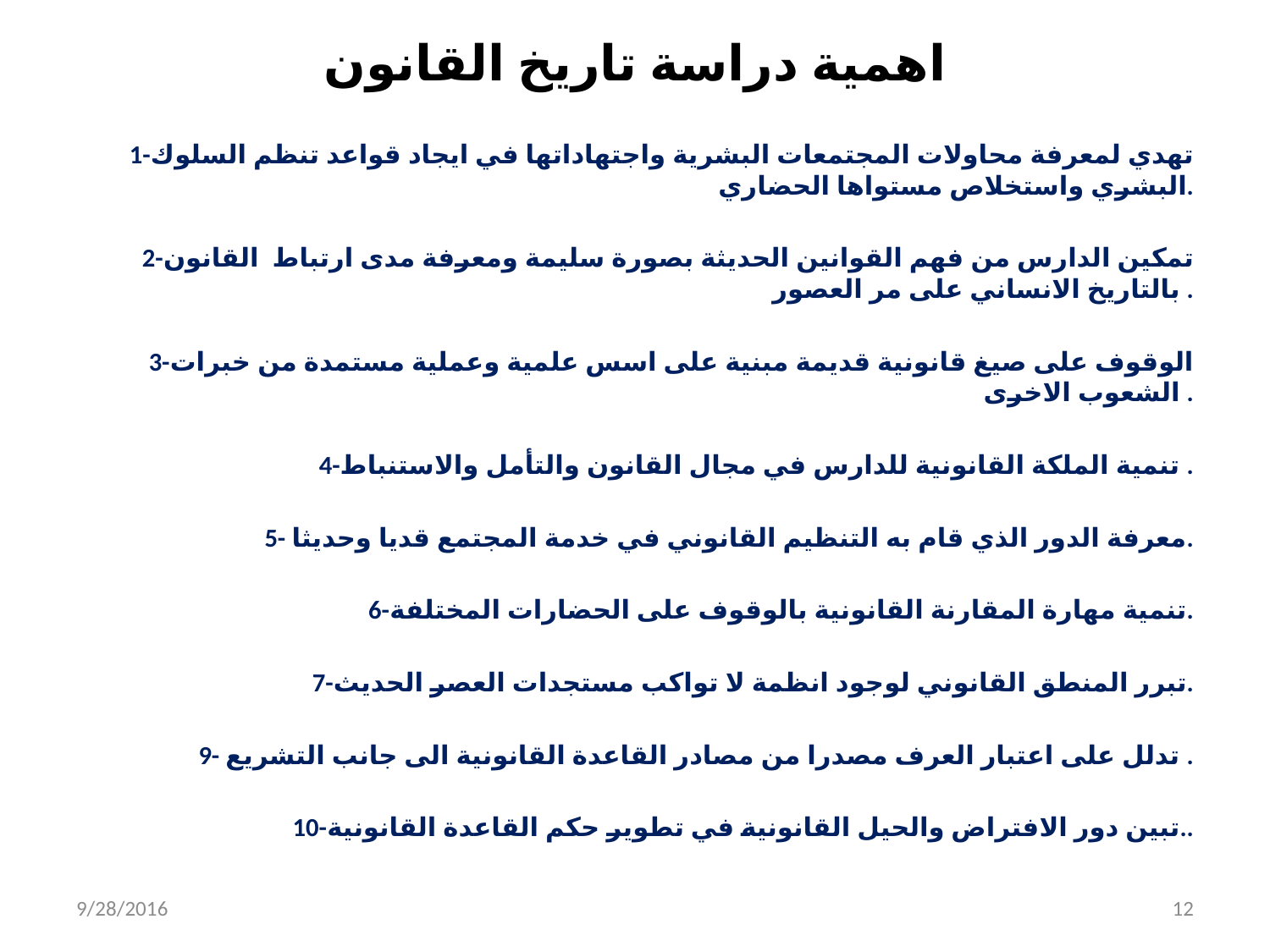

# اهمية دراسة تاريخ القانون

1-تهدي لمعرفة محاولات المجتمعات البشرية واجتهاداتها في ايجاد قواعد تنظم السلوك البشري واستخلاص مستواها الحضاري.

2-تمكين الدارس من فهم القوانين الحديثة بصورة سليمة ومعرفة مدى ارتباط  القانون بالتاريخ الانساني على مر العصور .

3-الوقوف على صيغ قانونية قديمة مبنية على اسس علمية وعملية مستمدة من خبرات الشعوب الاخرى .

4-تنمية الملكة القانونية للدارس في مجال القانون والتأمل والاستنباط .

5- معرفة الدور الذي قام به التنظيم القانوني في خدمة المجتمع قديا وحديثا.

6-تنمية مهارة المقارنة القانونية بالوقوف على الحضارات المختلفة.

7-تبرر المنطق القانوني لوجود انظمة لا تواكب مستجدات العصر الحديث.

9- تدلل على اعتبار العرف مصدرا من مصادر القاعدة القانونية الى جانب التشريع .

10-تبين دور الافتراض والحيل القانونية في تطوير حكم القاعدة القانونية..
9/28/2016
12